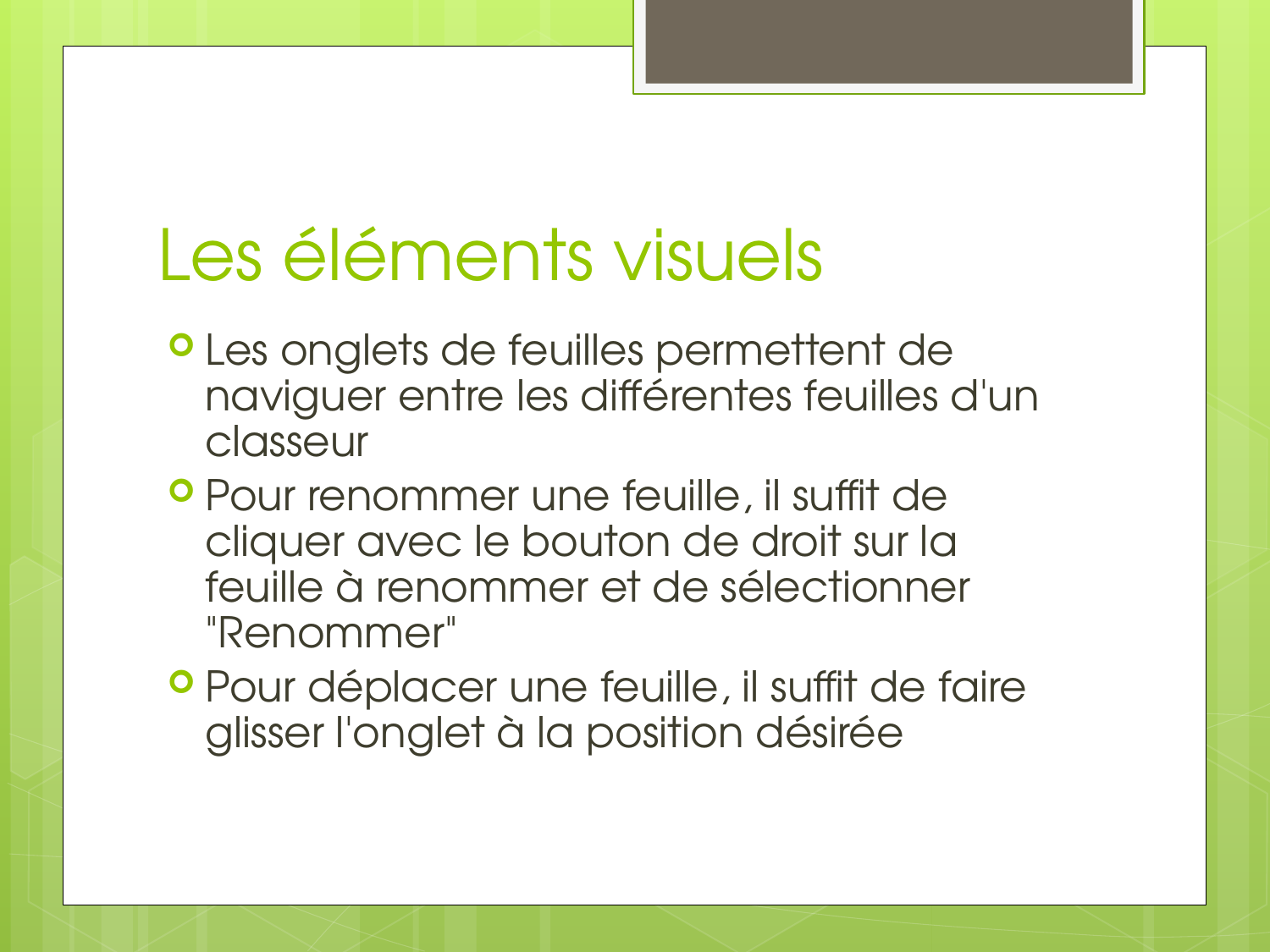

# Les éléments visuels
Les onglets de feuilles permettent de naviguer entre les différentes feuilles d'un classeur
Pour renommer une feuille, il suffit de cliquer avec le bouton de droit sur la feuille à renommer et de sélectionner "Renommer"
Pour déplacer une feuille, il suffit de faire glisser l'onglet à la position désirée